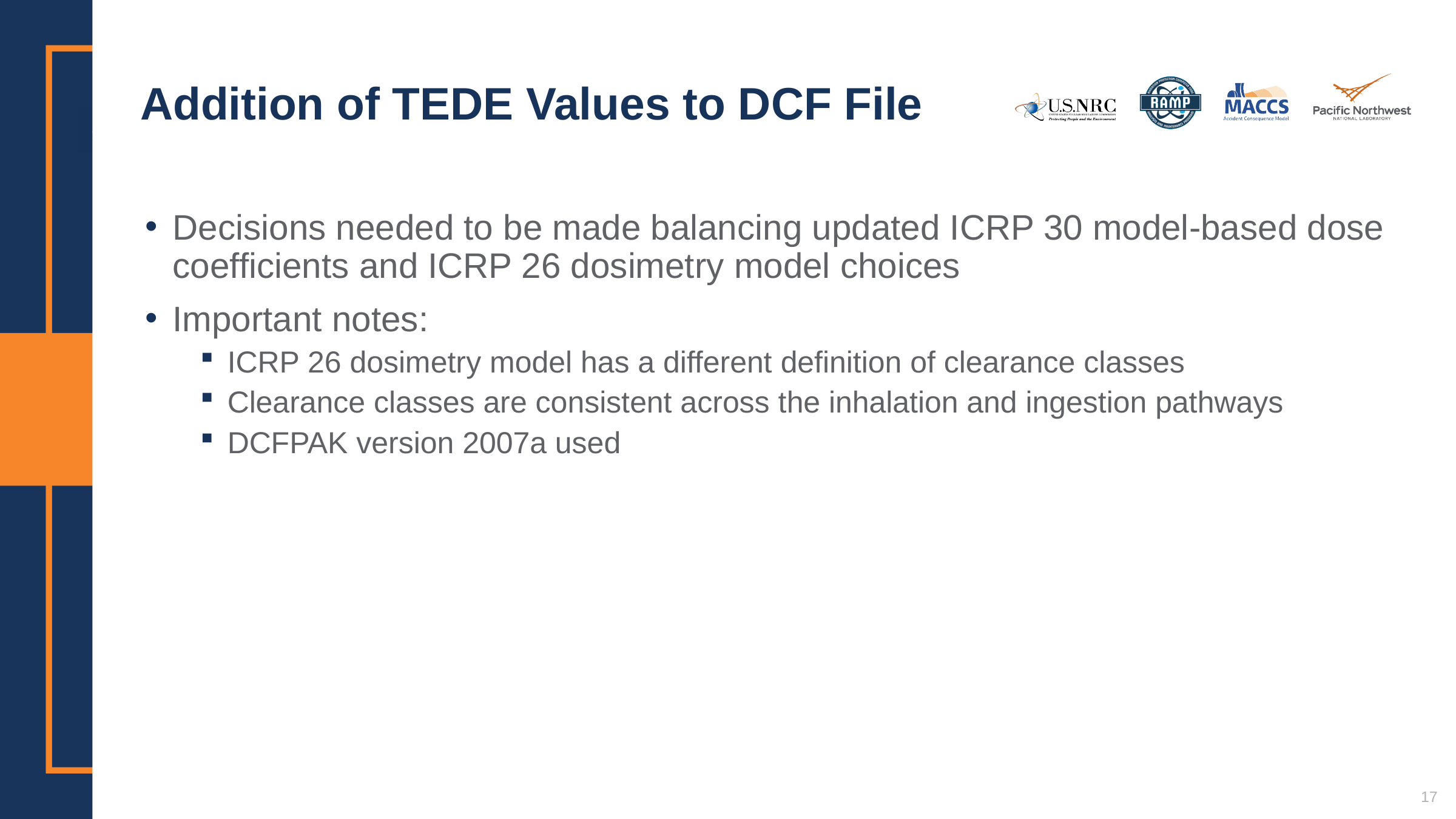

# Addition of TEDE Values to DCF File
Decisions needed to be made balancing updated ICRP 30 model-based dose coefficients and ICRP 26 dosimetry model choices
Important notes:
ICRP 26 dosimetry model has a different definition of clearance classes
Clearance classes are consistent across the inhalation and ingestion pathways
DCFPAK version 2007a used

17